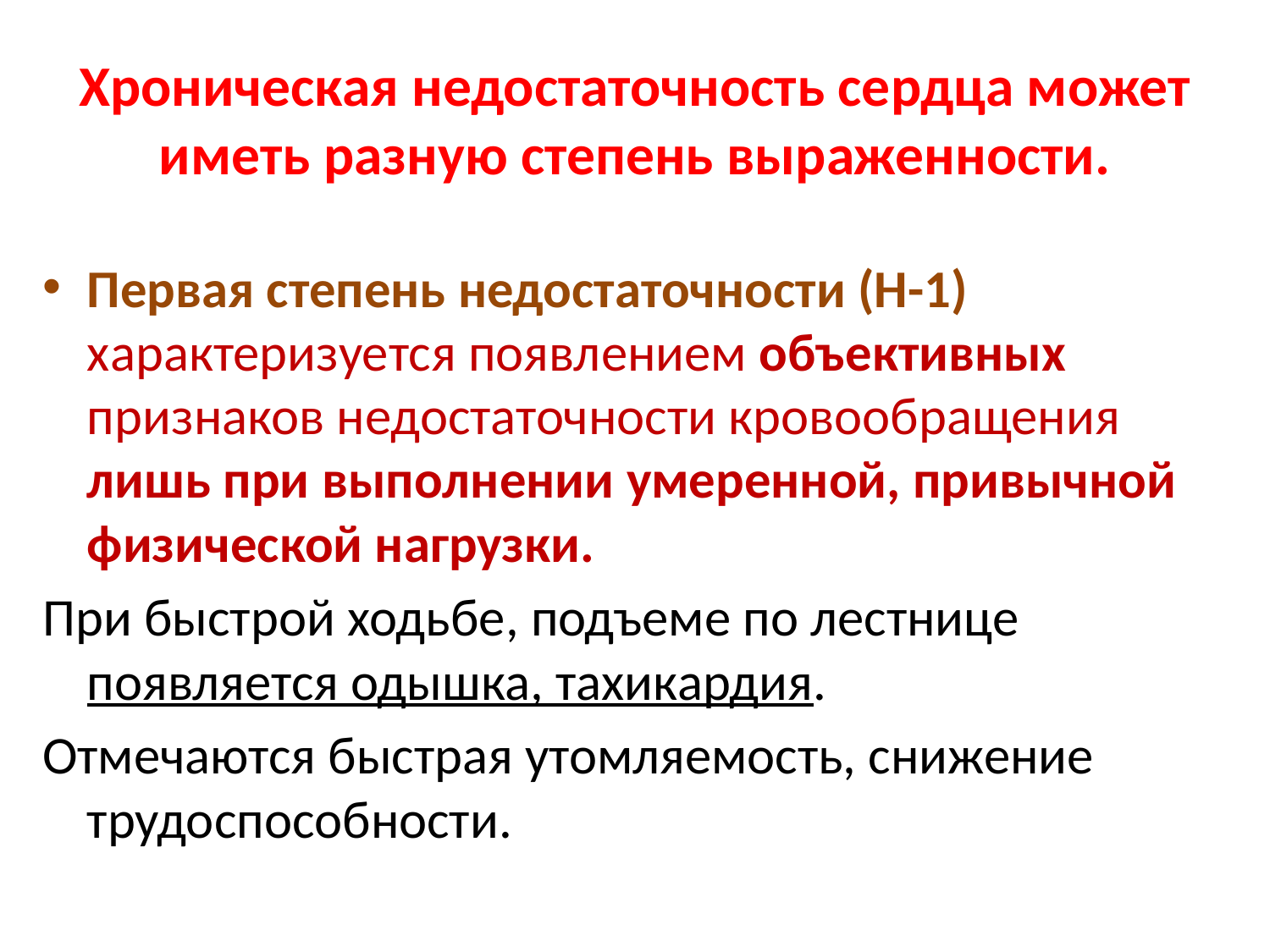

# Хроническая недостаточность сердца может иметь разную степень выраженности.
Первая степень недостаточности (Н-1) характеризуется появлением объективных признаков недостаточности кровообращения лишь при выполнении умеренной, привычной физической нагрузки.
При быстрой ходьбе, подъеме по лестнице появляется одышка, тахикардия.
Отмечаются быстрая утомляемость, снижение трудоспособности.